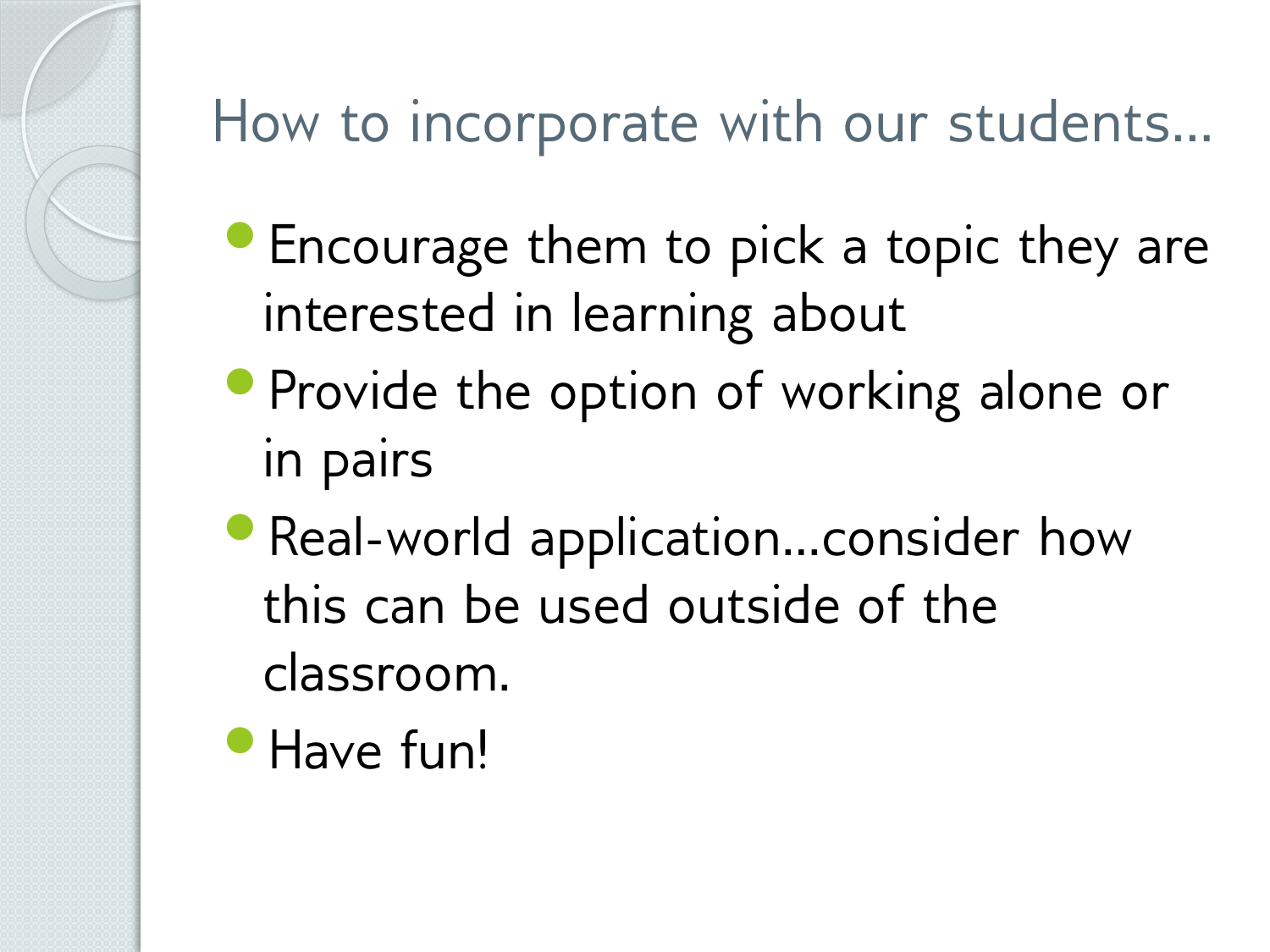

# How to incorporate with our students…
Encourage them to pick a topic they are interested in learning about
Provide the option of working alone or in pairs
Real-world application…consider how this can be used outside of the classroom.
Have fun!